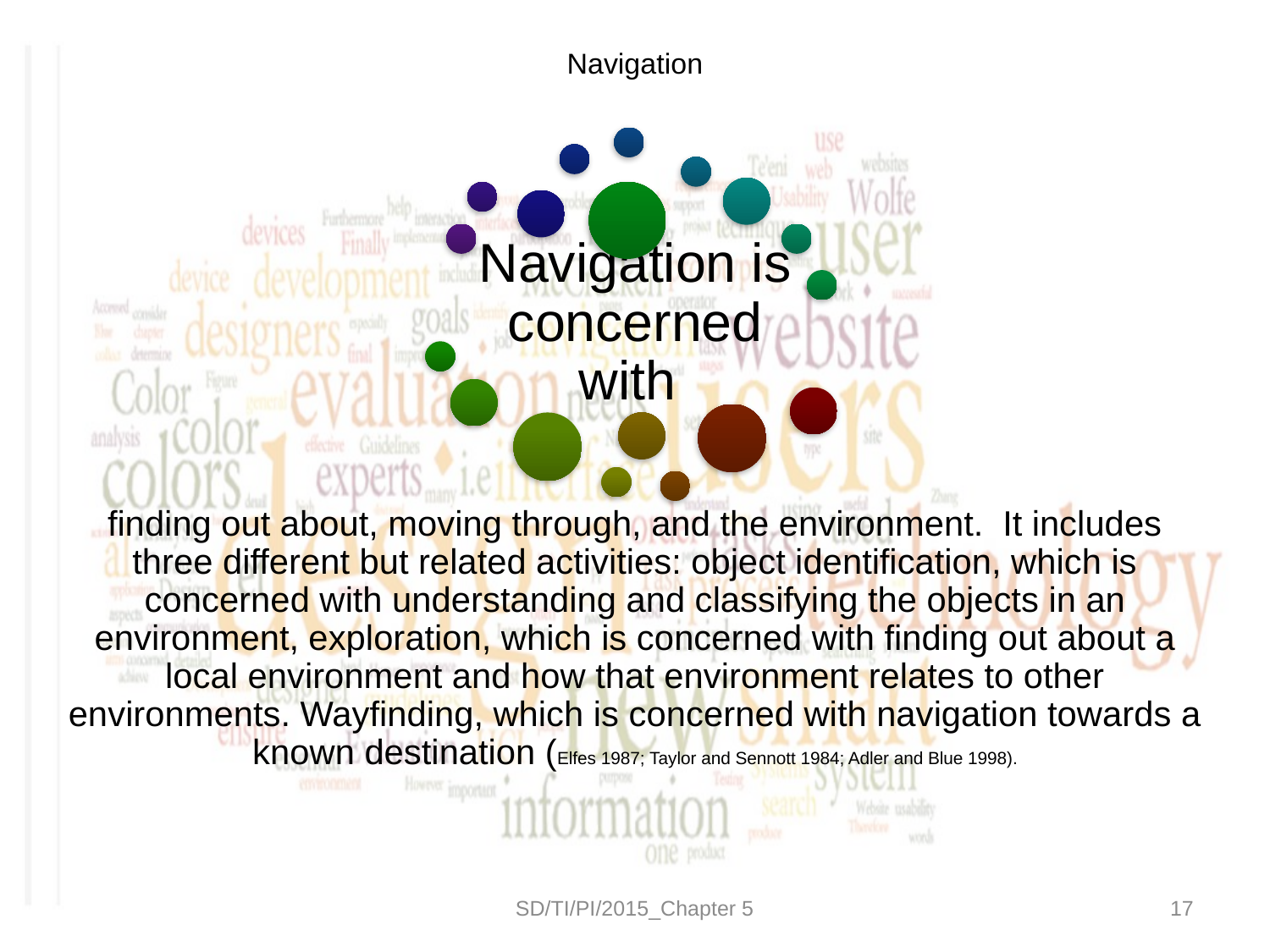

# Navigation
Navigation is concerned with
finding out about, moving through, and the environment.  It includes three different but related activities: object identification, which is concerned with understanding and classifying the objects in an environment, exploration, which is concerned with finding out about a local environment and how that environment relates to other environments. Wayfinding, which is concerned with navigation towards a known destination (Elfes 1987; Taylor and Sennott 1984; Adler and Blue 1998).
SD/TI/PI/2015_Chapter 5
17